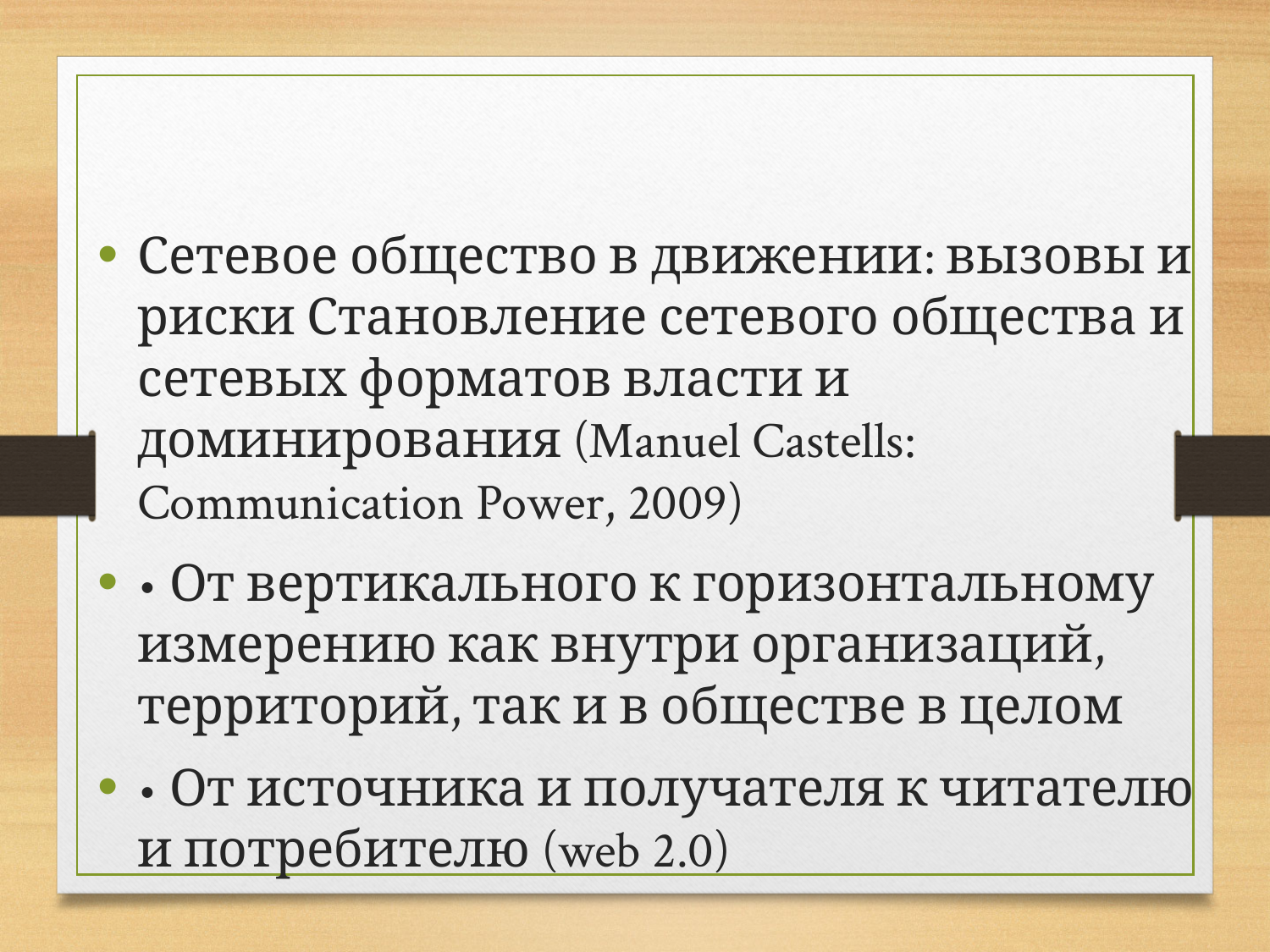

Сетевое общество в движении: вызовы и риски Становление сетевого общества и сетевых форматов власти и доминирования (Manuel Castells: Communication Power, 2009)
• От вертикального к горизонтальному измерению как внутри организаций, территорий, так и в обществе в целом
• От источника и получателя к читателю и потребителю (web 2.0)